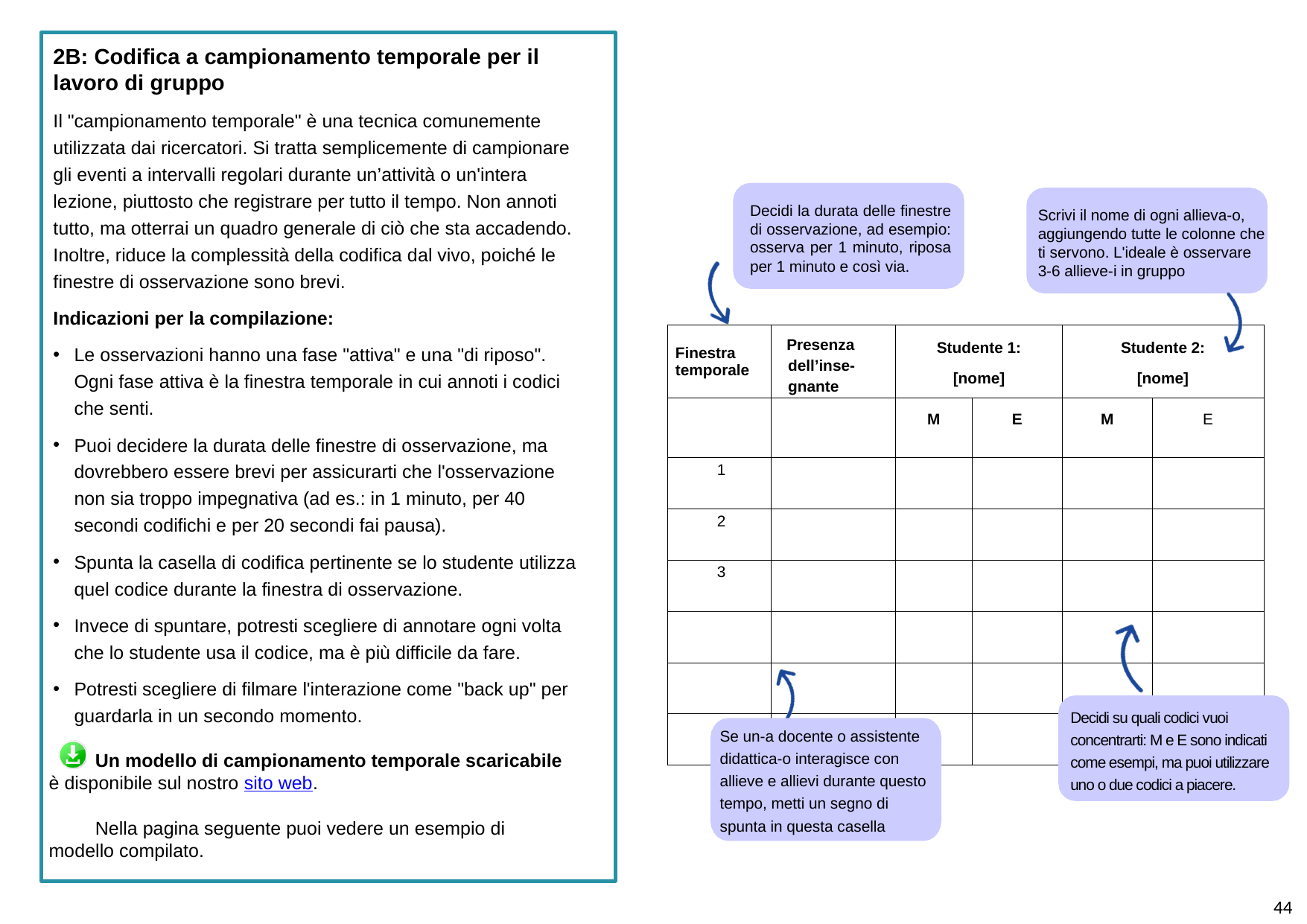

2B: Codifica a campionamento temporale per il lavoro di gruppo
Il "campionamento temporale" è una tecnica comunemente utilizzata dai ricercatori. Si tratta semplicemente di campionare gli eventi a intervalli regolari durante un’attività o un'intera lezione, piuttosto che registrare per tutto il tempo. Non annoti tutto, ma otterrai un quadro generale di ciò che sta accadendo. Inoltre, riduce la complessità della codifica dal vivo, poiché le finestre di osservazione sono brevi.
Indicazioni per la compilazione:
Le osservazioni hanno una fase "attiva" e una "di riposo". Ogni fase attiva è la finestra temporale in cui annoti i codici che senti.
Puoi decidere la durata delle finestre di osservazione, ma dovrebbero essere brevi per assicurarti che l'osservazione non sia troppo impegnativa (ad es.: in 1 minuto, per 40 secondi codifichi e per 20 secondi fai pausa).
Spunta la casella di codifica pertinente se lo studente utilizza quel codice durante la finestra di osservazione.
Invece di spuntare, potresti scegliere di annotare ogni volta che lo studente usa il codice, ma è più difficile da fare.
Potresti scegliere di filmare l'interazione come "back up" per guardarla in un secondo momento.

Decidi la durata delle finestre di osservazione, ad esempio: osserva per 1 minuto, riposa per 1 minuto e così via.
Scrivi il nome di ogni allieva-o, aggiungendo tutte le colonne che ti servono. L'ideale è osservare 3-6 allieve-i in gruppo

| Finestra temporale | Presenza dell’inse-gnante | Studente 1: [nome] |  | Studente 2: [nome] |  |
| --- | --- | --- | --- | --- | --- |
|  |  | M | E | M | E |
| 1 |  |  |  |  |  |
| 2 |  |  |  |  |  |
| 3 |  |  |  |  |  |
|  |  |  |  |  |  |
|  |  |  |  |  |  |
|  |  |  |  |  |  |

Decidi su quali codici vuoi concentrarti: M e E sono indicati come esempi, ma puoi utilizzare uno o due codici a piacere.

Se un-a docente o assistente didattica-o interagisce con allieve e allievi durante questo tempo, metti un segno di spunta in questa casella

Un modello di campionamento temporale scaricabile è disponibile sul nostro sito web.

Nella pagina seguente puoi vedere un esempio di modello compilato.
44